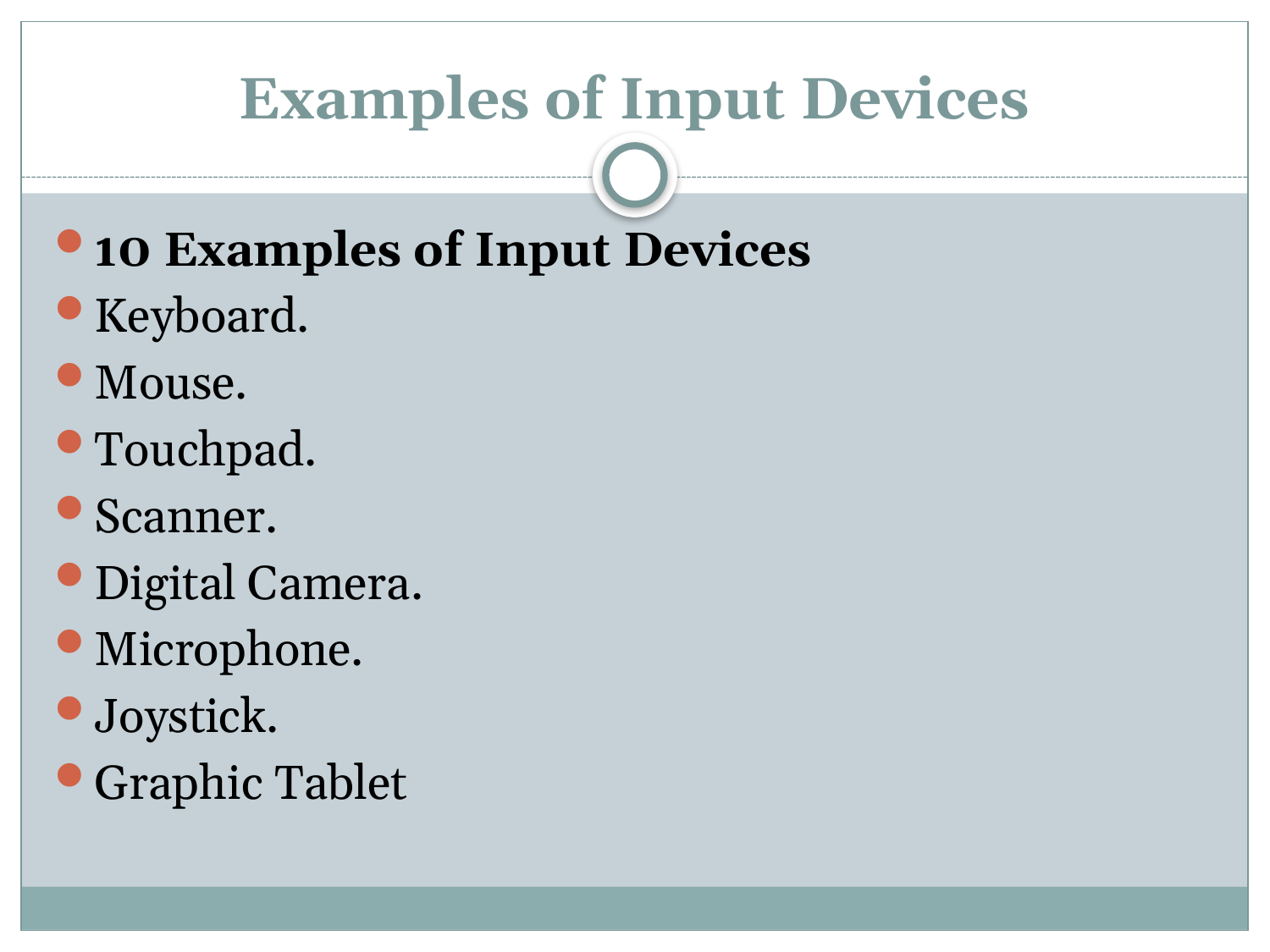

# Examples of Input Devices
10 Examples of Input Devices
Keyboard.
Mouse.
Touchpad.
Scanner.
Digital Camera.
Microphone.
Joystick.
Graphic Tablet